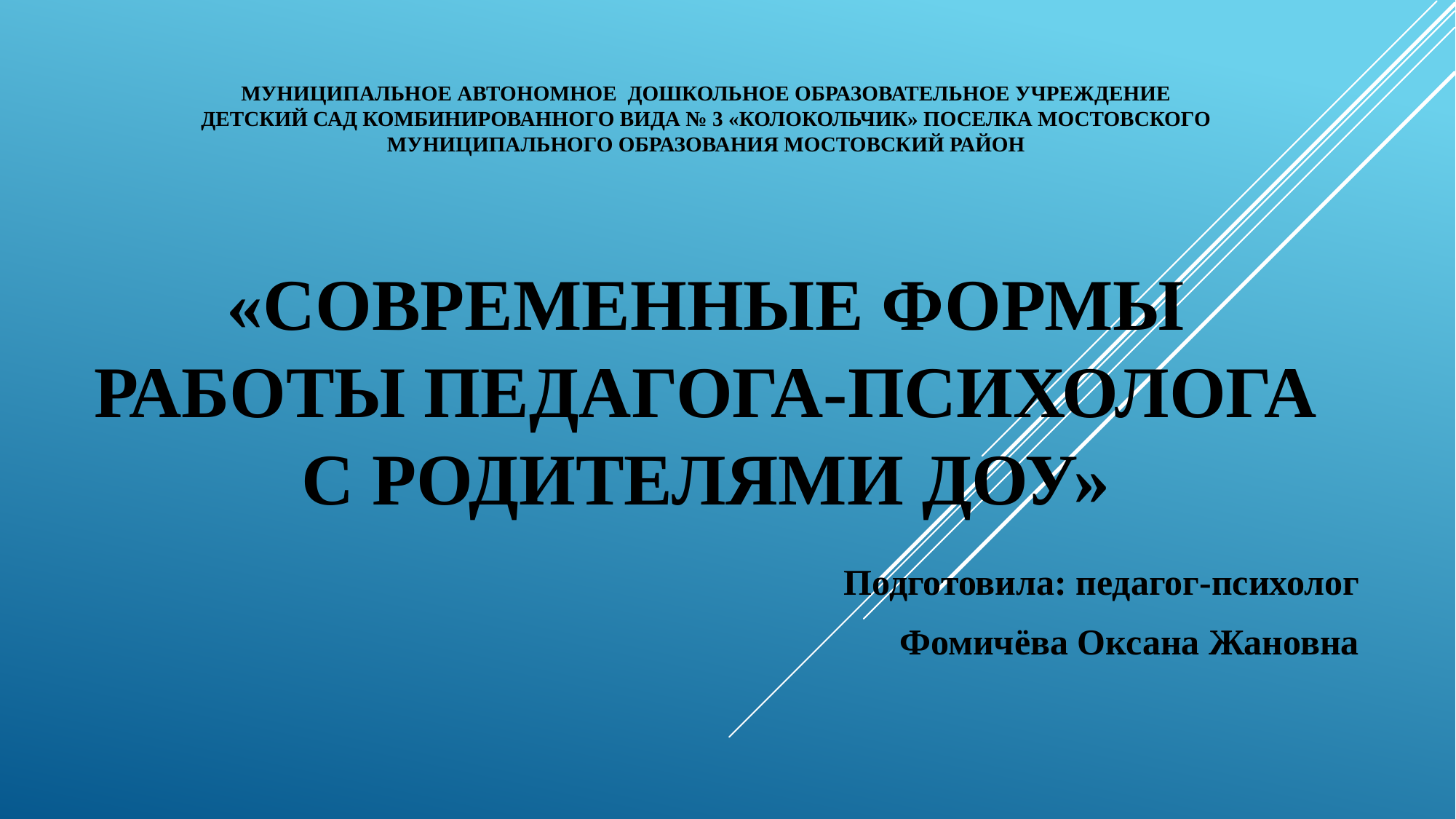

# Муниципальное автономное  дошкольное образовательное учреждение детский сад комбинированного вида № 3 «Колокольчик» поселка мостовского муниципального образования мостовский район «Современные формы работы педагога-психолога с родителями доу»
Подготовила: педагог-психолог
Фомичёва Оксана Жановна